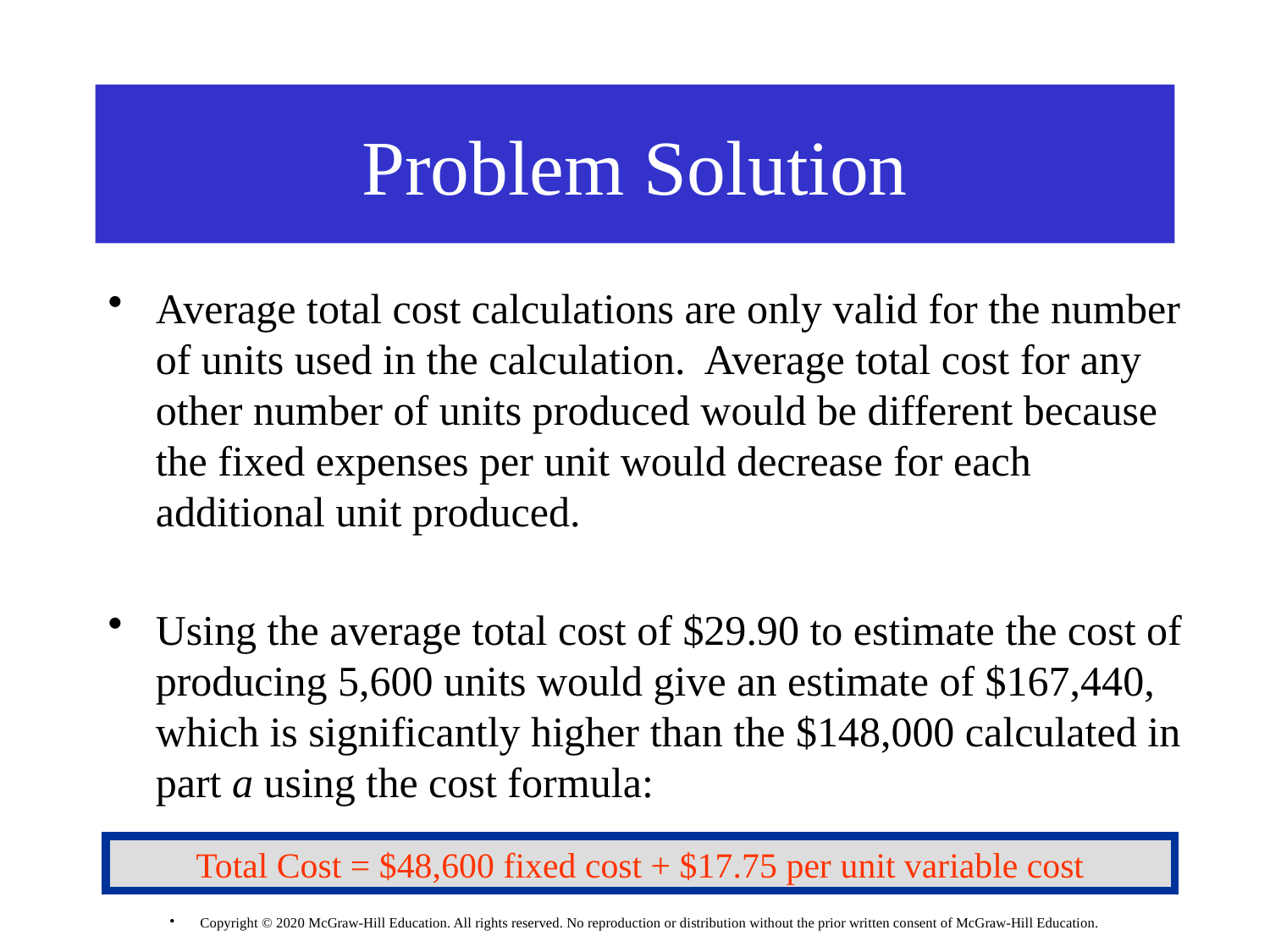

# Problem Solution
Average total cost calculations are only valid for the number of units used in the calculation.  Average total cost for any other number of units produced would be different because the fixed expenses per unit would decrease for each additional unit produced.

Using the average total cost of $29.90 to estimate the cost of producing 5,600 units would give an estimate of $167,440, which is significantly higher than the $148,000 calculated in part a using the cost formula:
Total Cost = $48,600 fixed cost + $17.75 per unit variable cost